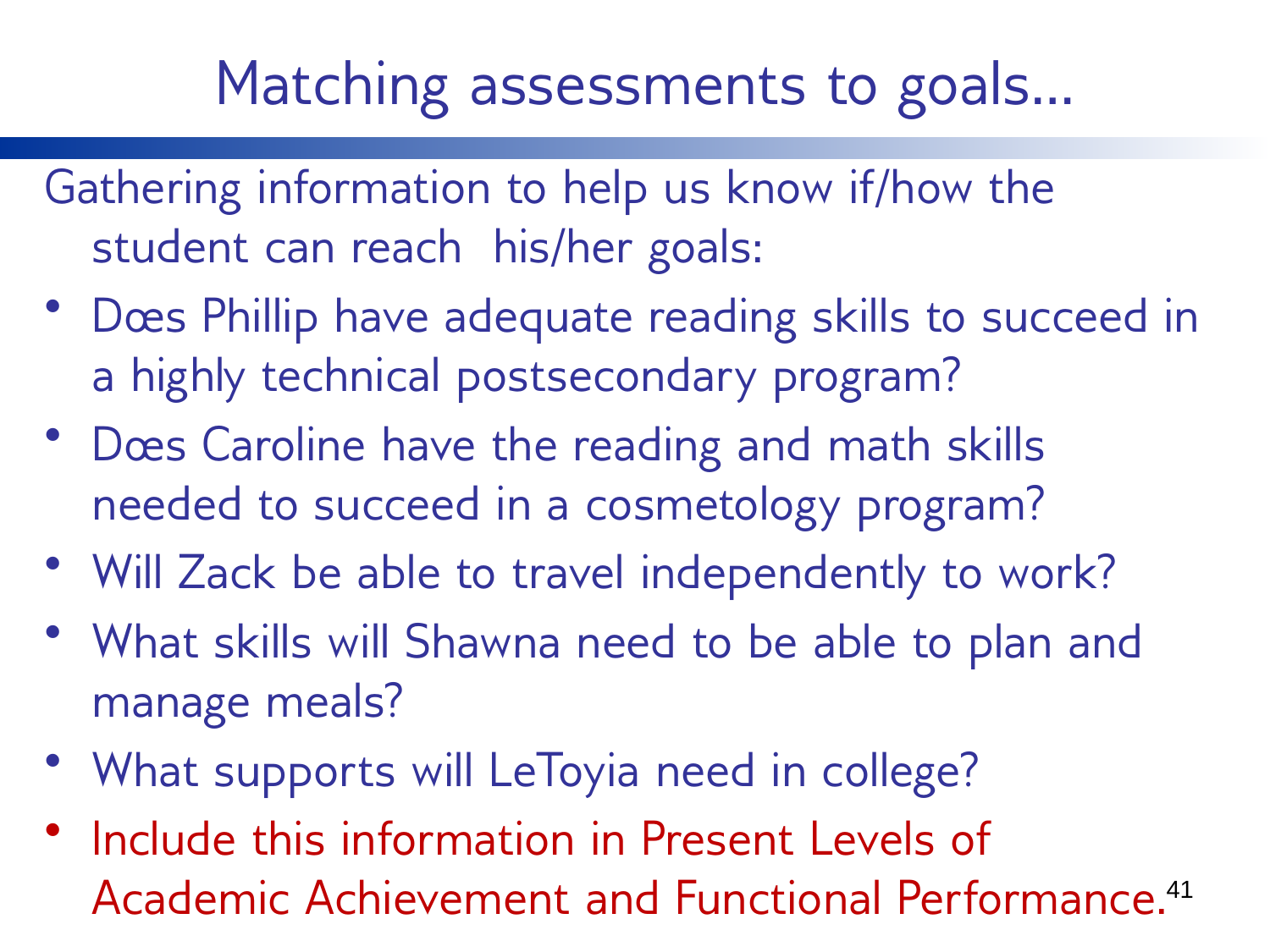

# Matching assessments to goals…
Gathering information to help us know if/how the student can reach  his/her goals:
Does Phillip have adequate reading skills to succeed in a highly technical postsecondary program?
Does Caroline have the reading and math skills needed to succeed in a cosmetology program?
Will Zack be able to travel independently to work?
What skills will Shawna need to be able to plan and manage meals?
What supports will LeToyia need in college?
Include this information in Present Levels of Academic Achievement and Functional Performance.
41